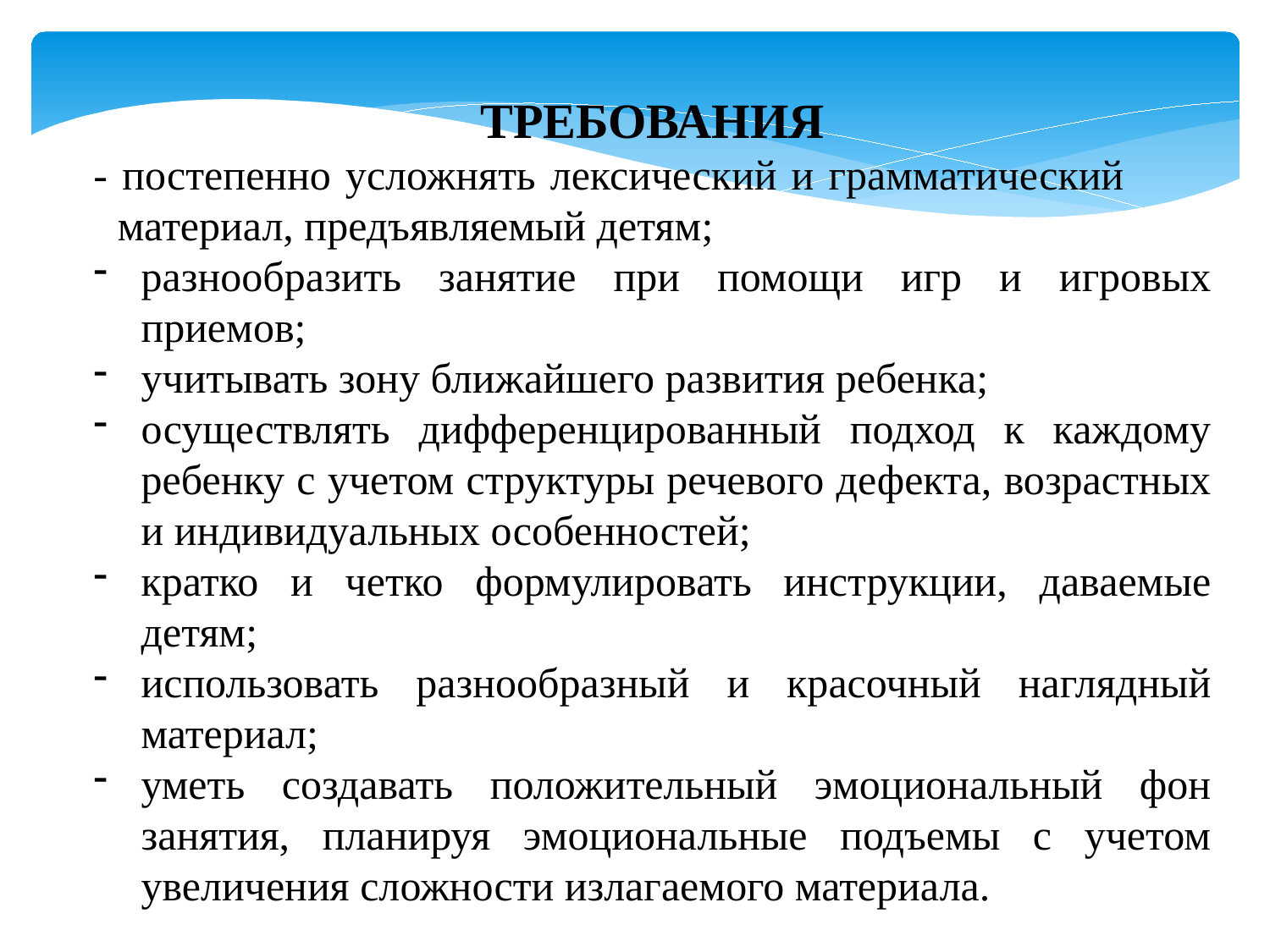

ТРЕБОВАНИЯ
- постепенно усложнять лексический и грамматический       материал, предъявляемый детям;
разнообразить занятие при помощи игр и игровых приемов;
учитывать зону ближайшего развития ребенка;
осуществлять дифференцированный подход к каждому ребенку с учетом структуры речевого дефекта, возрастных и индивидуальных особенностей;
кратко и четко формулировать инструкции, даваемые детям;
использовать разнообразный и красочный наглядный материал;
уметь создавать положительный эмоциональный фон занятия, планируя эмоциональные подъемы с учетом увеличения сложности излагаемого материала.